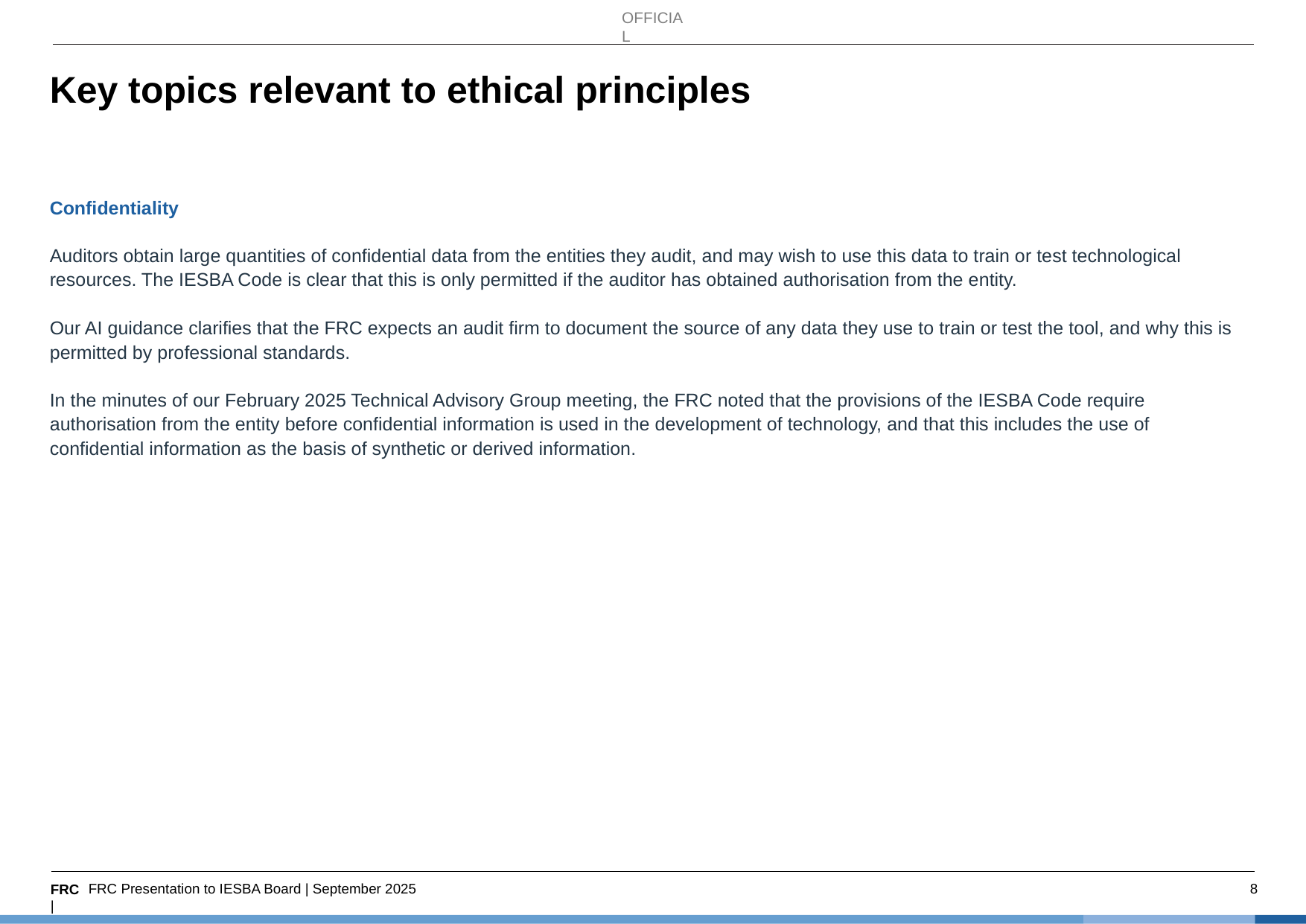

# Key topics relevant to ethical principles
Confidentiality

Auditors obtain large quantities of confidential data from the entities they audit, and may wish to use this data to train or test technological resources. The IESBA Code is clear that this is only permitted if the auditor has obtained authorisation from the entity.

Our AI guidance clarifies that the FRC expects an audit firm to document the source of any data they use to train or test the tool, and why this is permitted by professional standards.

In the minutes of our February 2025 Technical Advisory Group meeting, the FRC noted that the provisions of the IESBA Code require authorisation from the entity before confidential information is used in the development of technology, and that this includes the use of confidential information as the basis of synthetic or derived information.

FRC Presentation to IESBA Board | September 2025
8